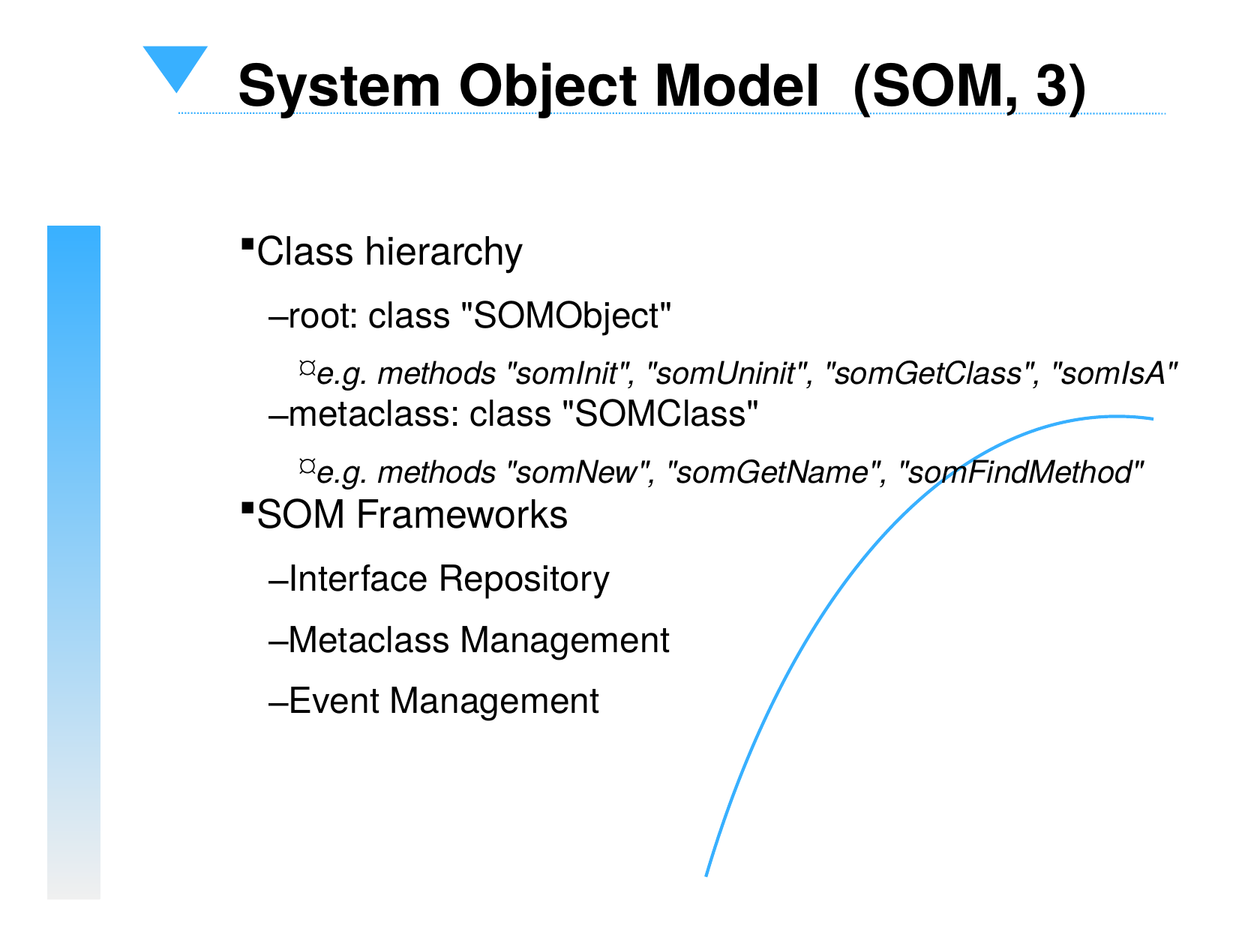

System Object Model  (SOM, 3)

Class hierarchy
root: class "SOMObject"
e.g. methods "somInit", "somUninit", "somGetClass", "somIsA"
metaclass: class "SOMClass"
e.g. methods "somNew", "somGetName", "somFindMethod"
SOM Frameworks
Interface Repository
Metaclass Management
Event Management